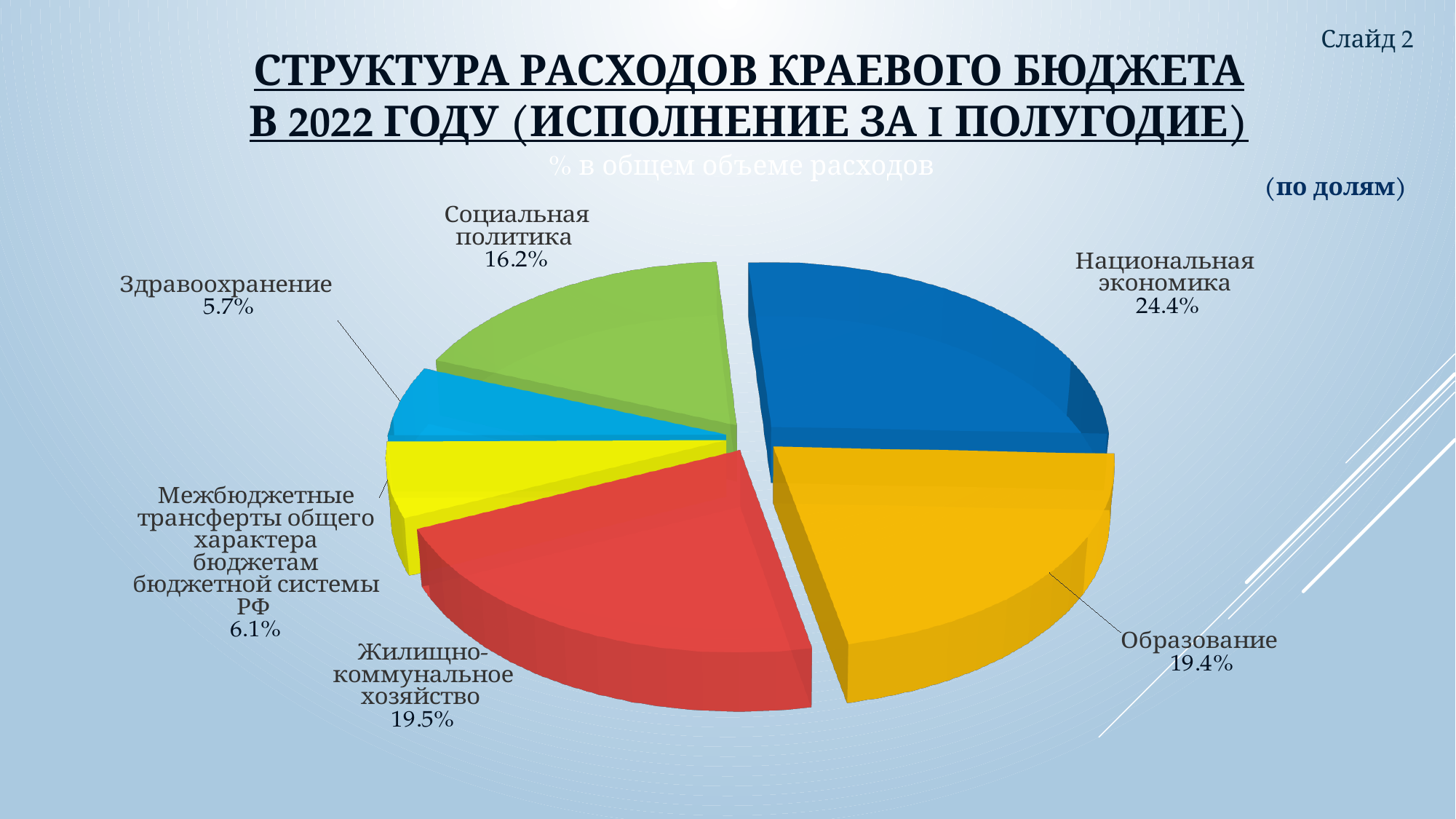

# Структура расходов краевого бюджета в 2022 году (исполнение за I полугодие)
Слайд 2
% в общем объеме расходов
(по долям)

[unsupported chart]